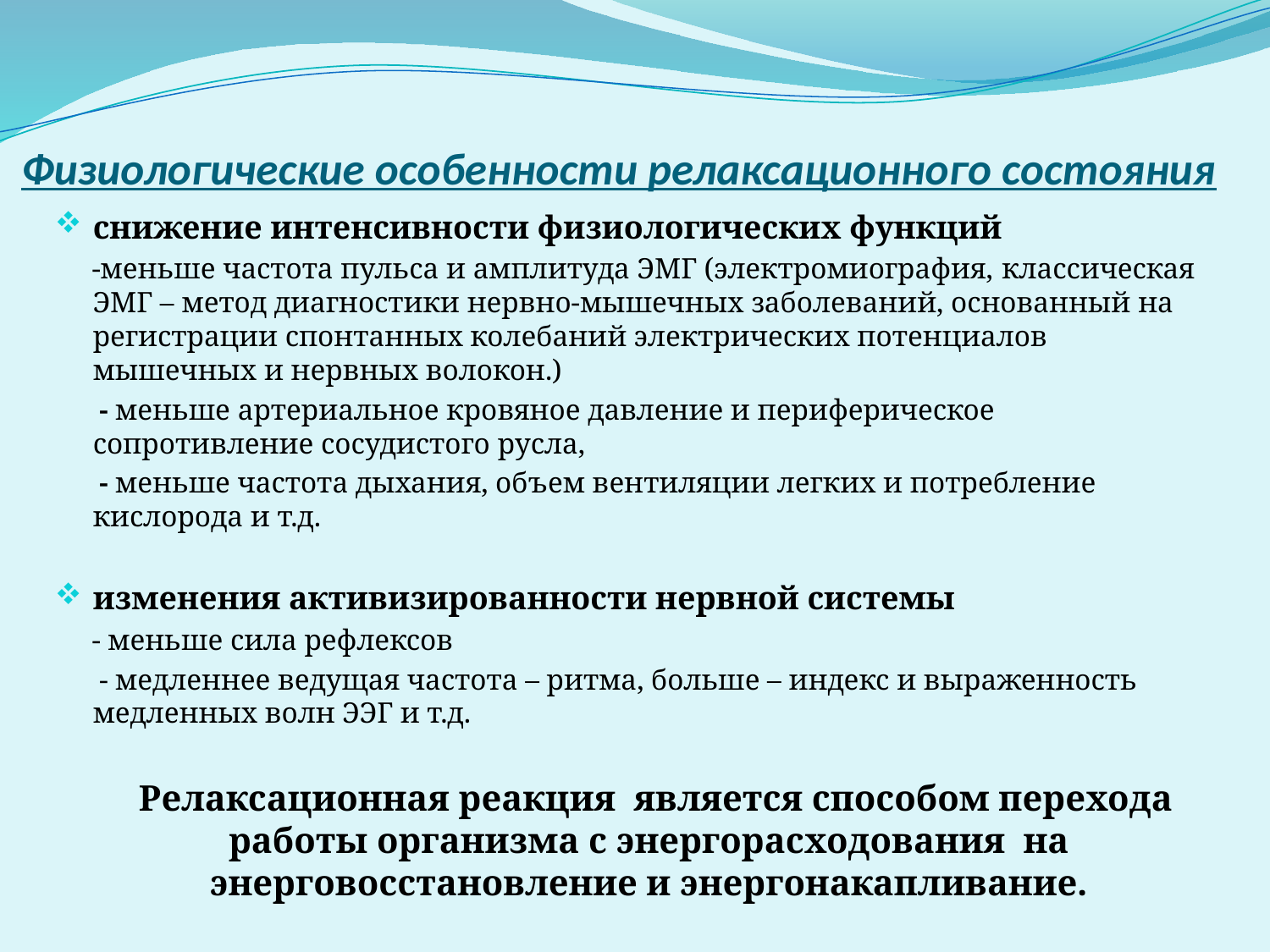

# Физиологические особенности релаксационного состояния
снижение интенсивности физиологических функций
     -меньше частота пульса и амплитуда ЭМГ (электромиография, классическая ЭМГ – метод диагностики нервно-мышечных заболеваний, основанный на регистрации спонтанных колебаний электрических потенциалов мышечных и нервных волокон.)
      - меньше артериальное кровяное давление и периферическое сопротивление сосудистого русла,
      - меньше частота дыхания, объем вентиляции легких и потребление кислорода и т.д.

изменения активизированности нервной системы
     - меньше сила рефлексов
      - медленнее ведущая частота – ритма, больше – индекс и выраженность  медленных волн ЭЭГ и т.д.

       Релаксационная реакция  является способом перехода работы организма с энергорасходования  на энерговосстановление и энергонакапливание.